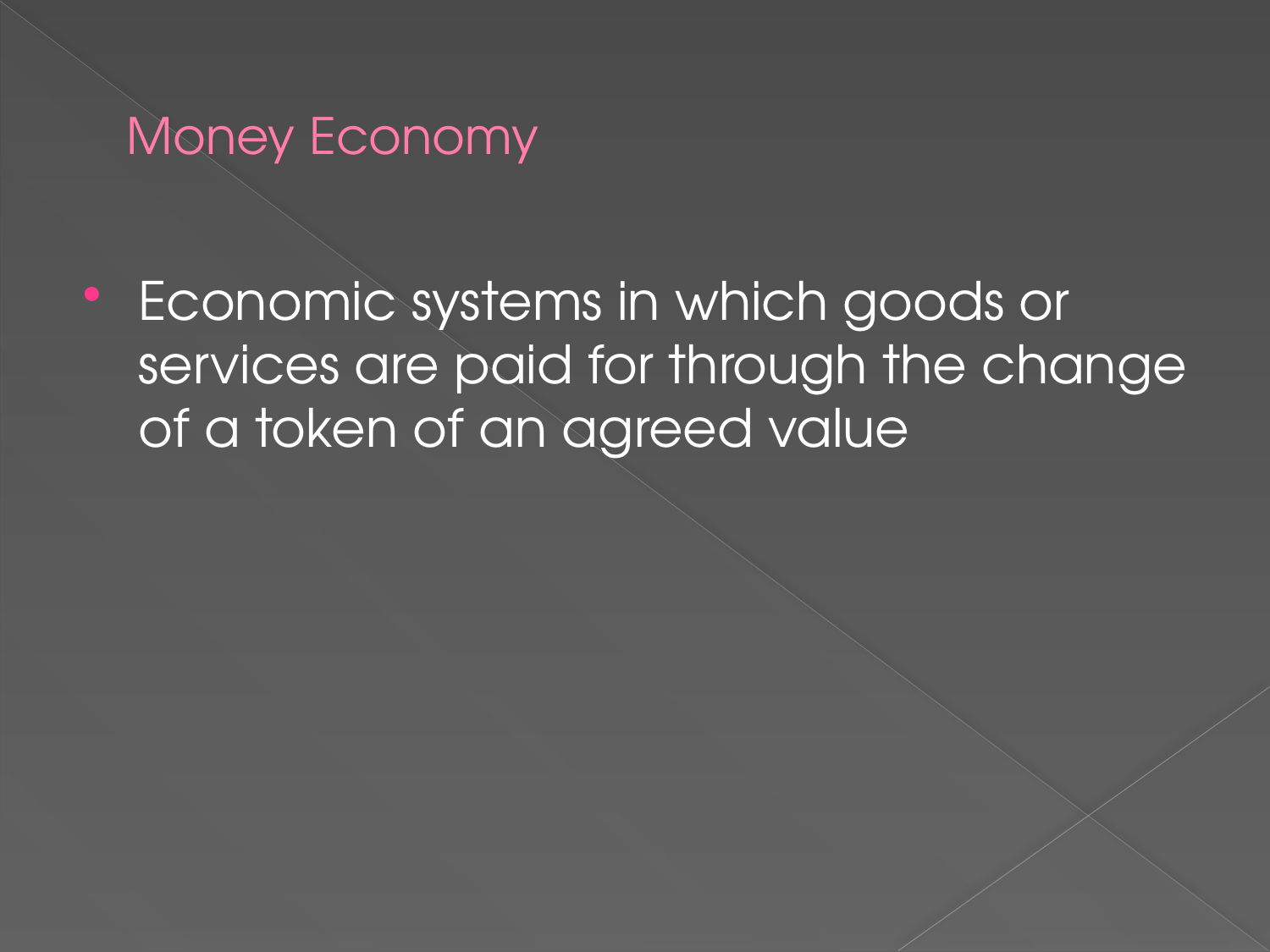

# Money Economy
Economic systems in which goods or services are paid for through the change of a token of an agreed value